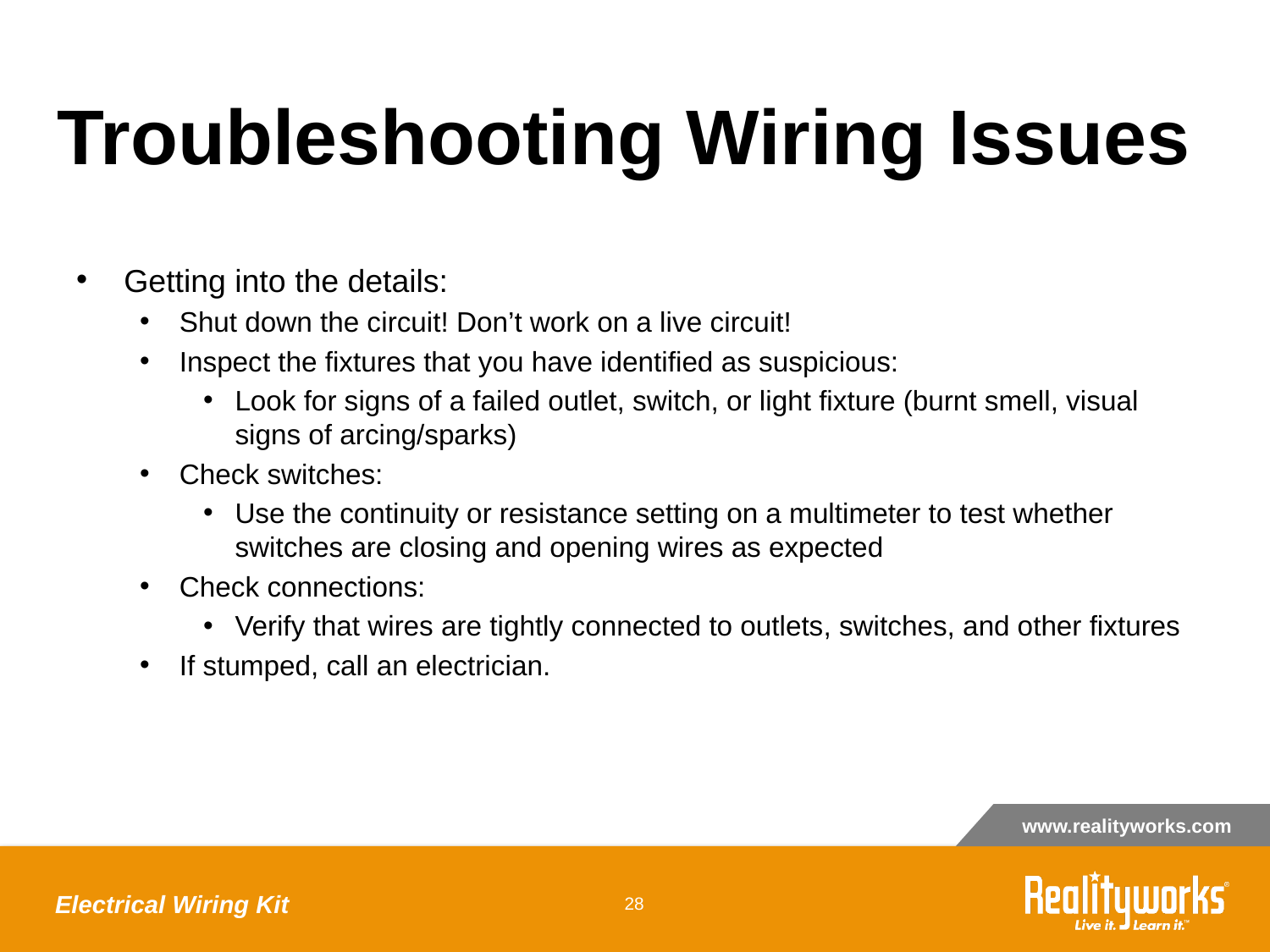

# Troubleshooting Wiring Issues
Getting into the details:
Shut down the circuit! Don’t work on a live circuit!
Inspect the fixtures that you have identified as suspicious:
Look for signs of a failed outlet, switch, or light fixture (burnt smell, visual signs of arcing/sparks)
Check switches:
Use the continuity or resistance setting on a multimeter to test whether switches are closing and opening wires as expected
Check connections:
Verify that wires are tightly connected to outlets, switches, and other fixtures
If stumped, call an electrician.
Electrical Wiring Kit
28